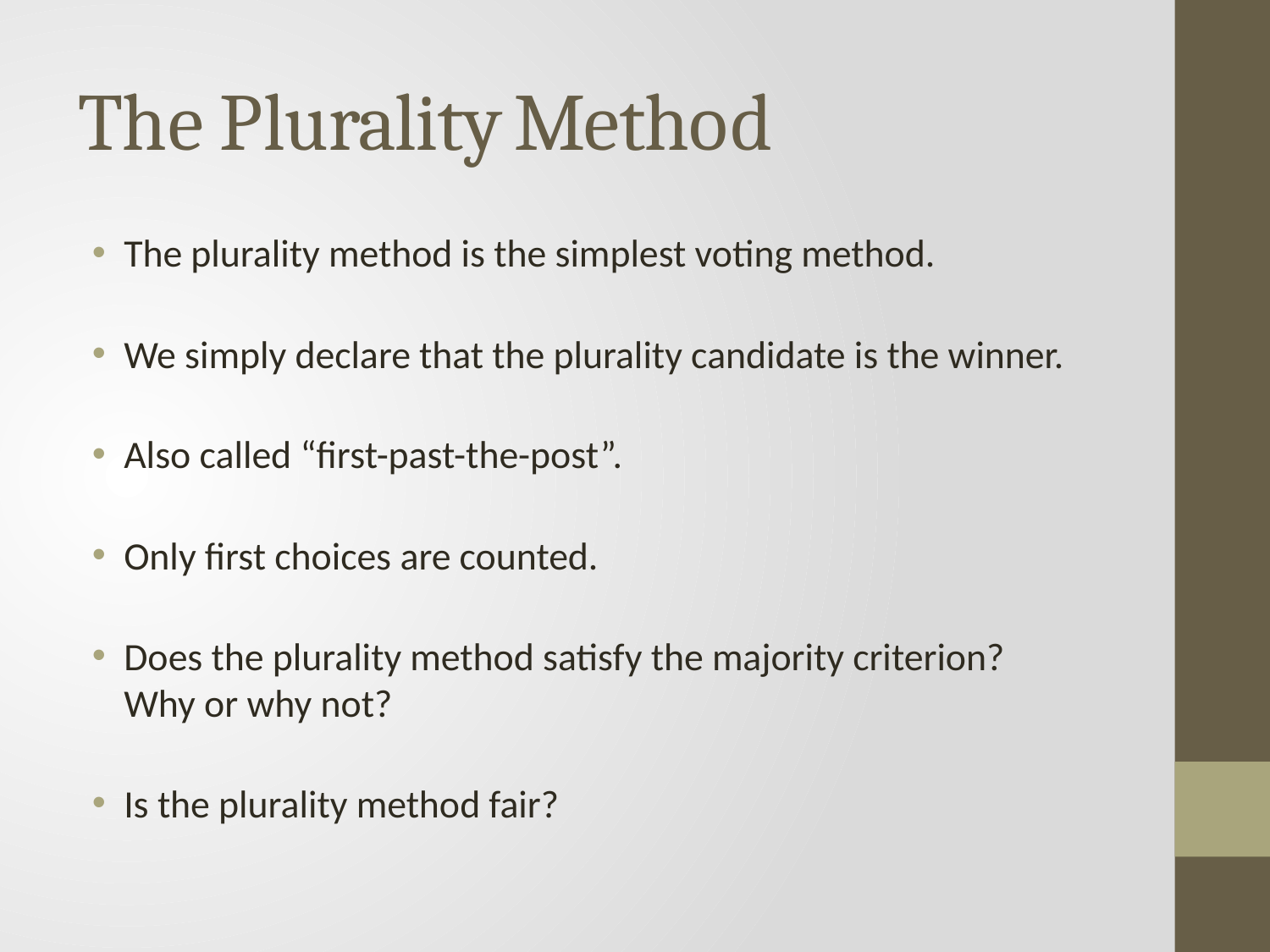

# The Plurality Method
The plurality method is the simplest voting method.
We simply declare that the plurality candidate is the winner.
Also called “first-past-the-post”.
Only first choices are counted.
Does the plurality method satisfy the majority criterion?
Why or why not?
Is the plurality method fair?